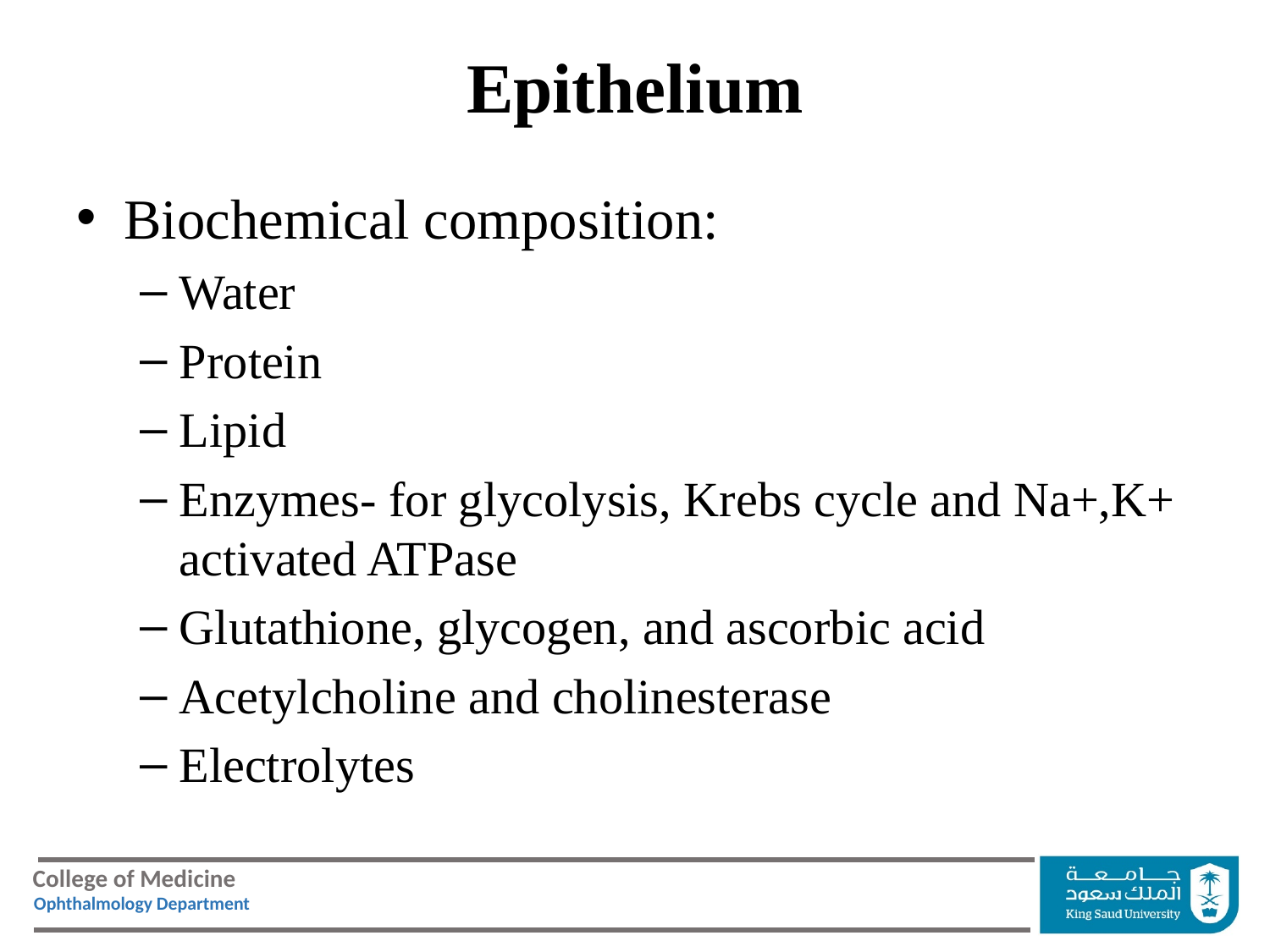

# Epithelium
Biochemical composition:
Water
Protein
Lipid
Enzymes- for glycolysis, Krebs cycle and Na+,K+ activated ATPase
Glutathione, glycogen, and ascorbic acid
Acetylcholine and cholinesterase
Electrolytes